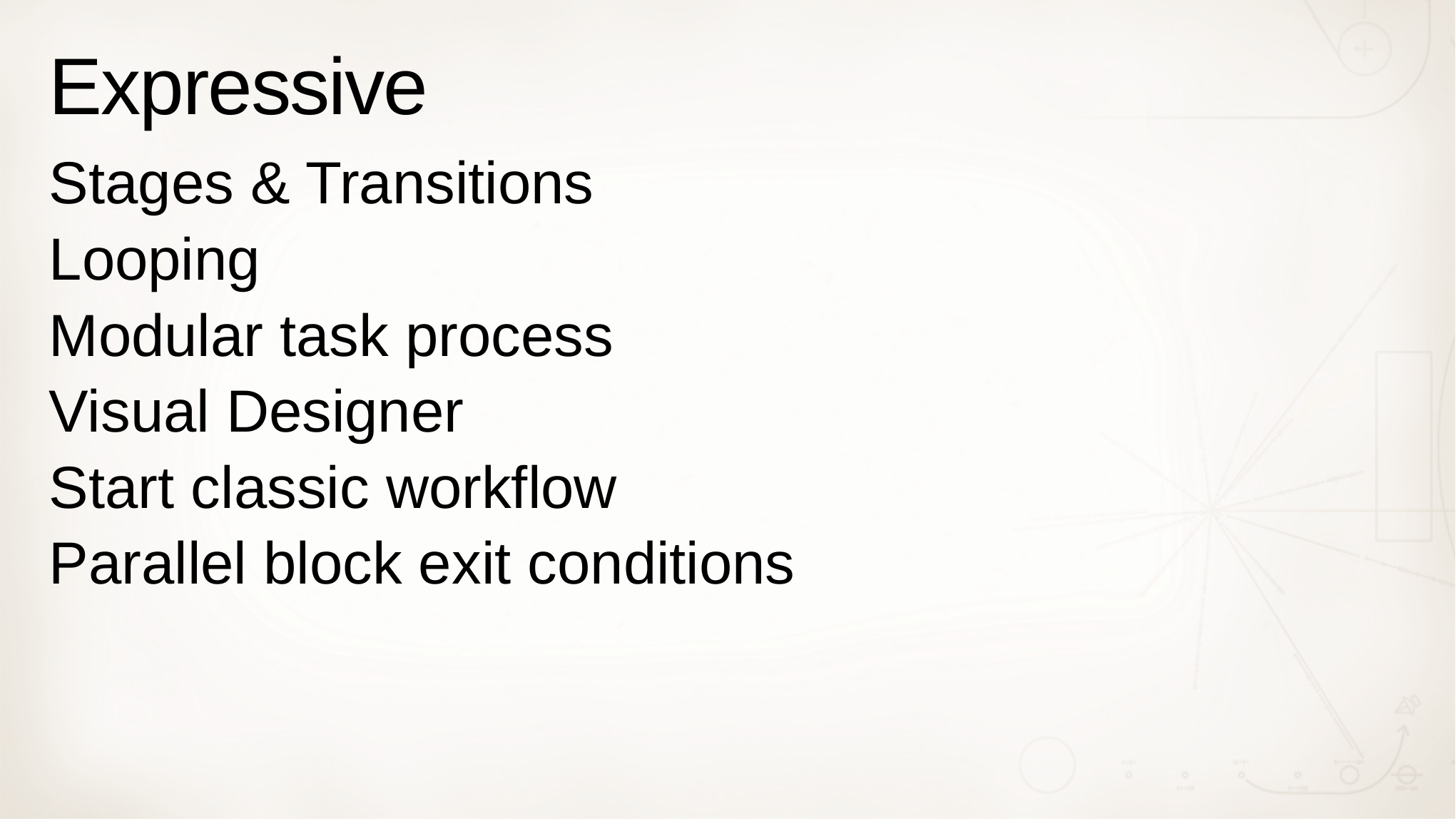

# Expressive
Stages & Transitions
Looping
Modular task process
Visual Designer
Start classic workflow
Parallel block exit conditions